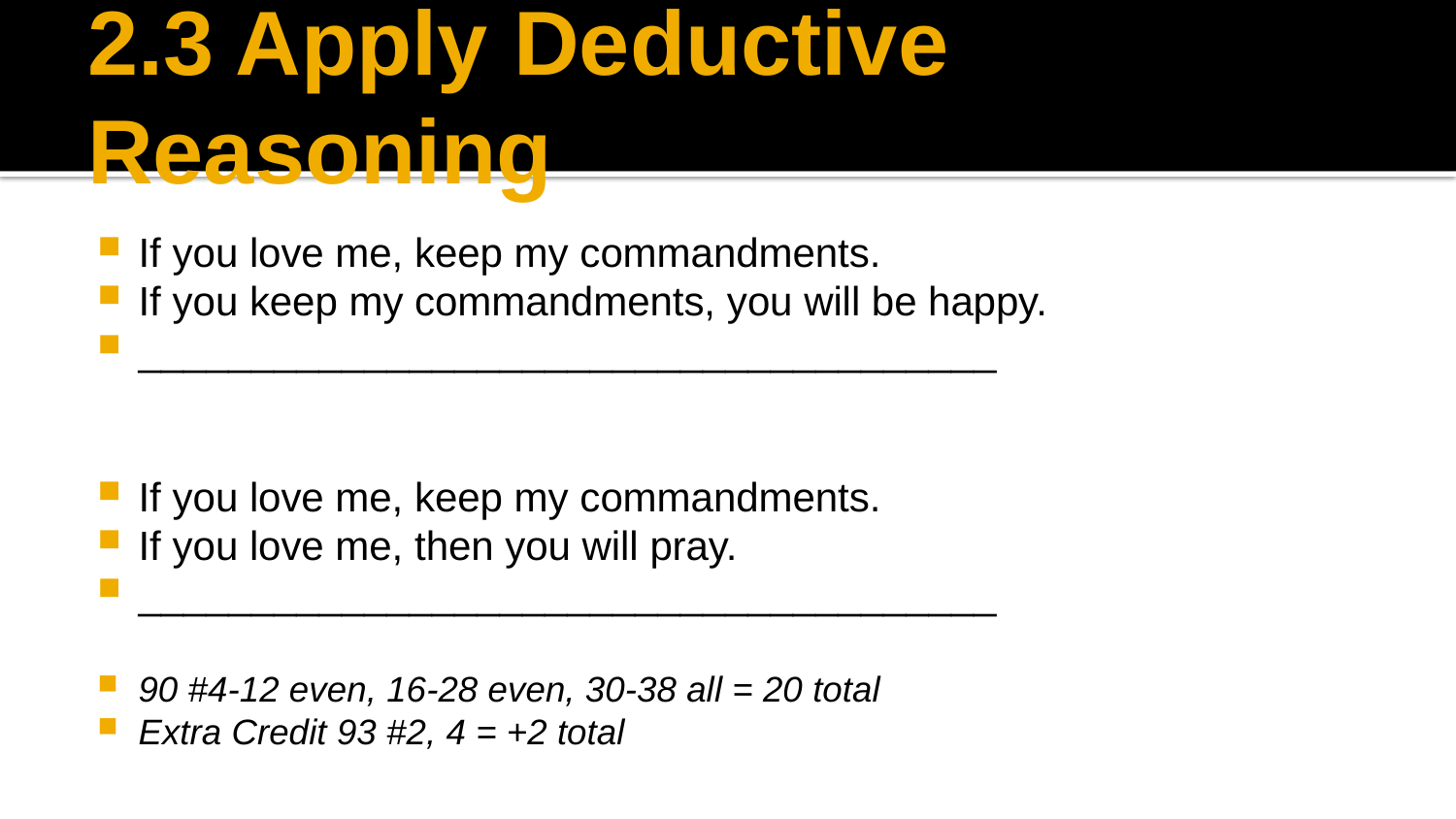

# 2.3 Apply Deductive Reasoning
If you love me, keep my commandments.
If you keep my commandments, you will be happy.
______________________________________

If you love me, keep my commandments.
If you love me, then you will pray.
______________________________________

90 #4-12 even, 16-28 even, 30-38 all = 20 total
Extra Credit 93 #2, 4 = +2 total